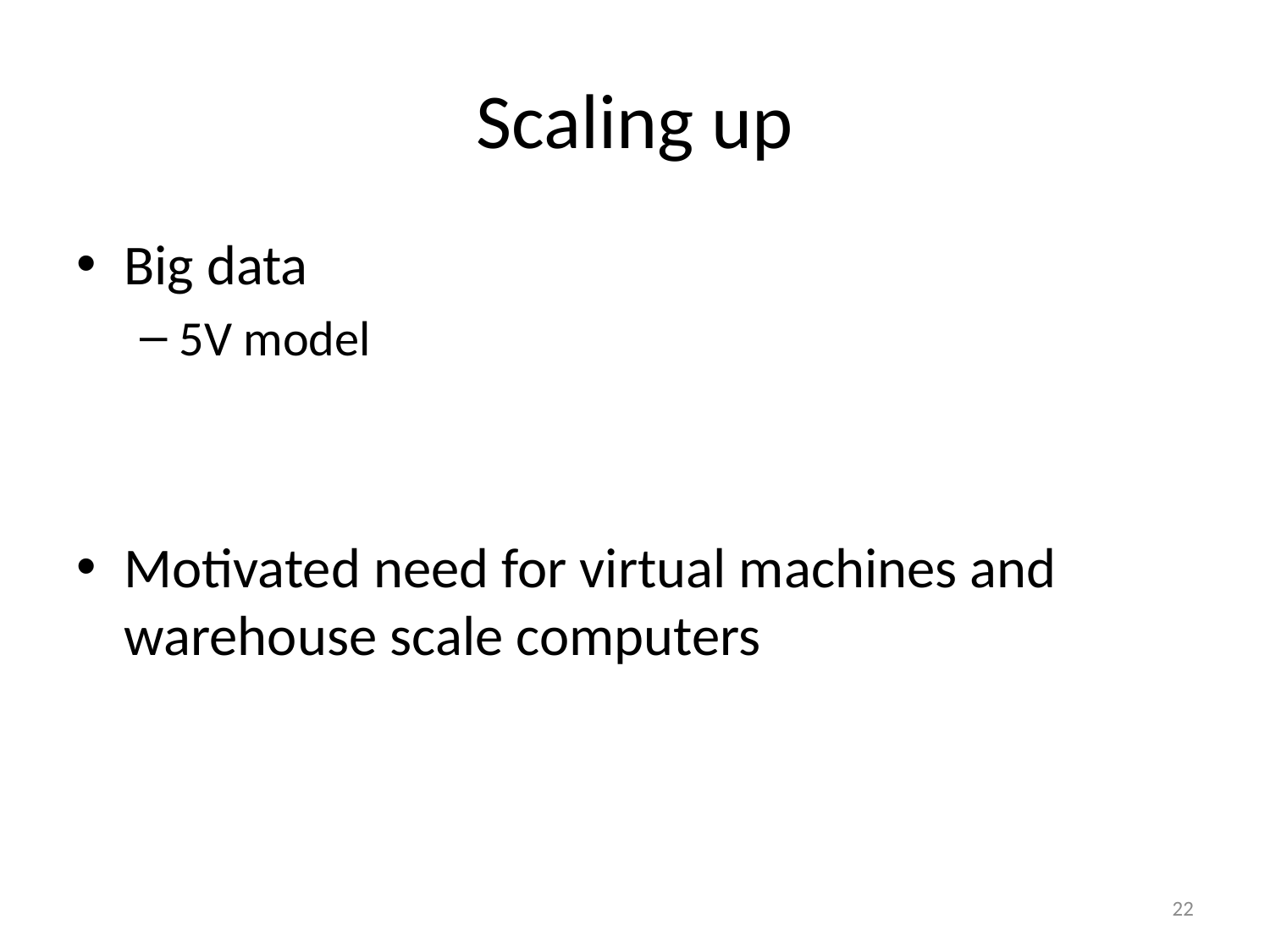

# Scaling up
Big data
5V model

Motivated need for virtual machines and warehouse scale computers
22